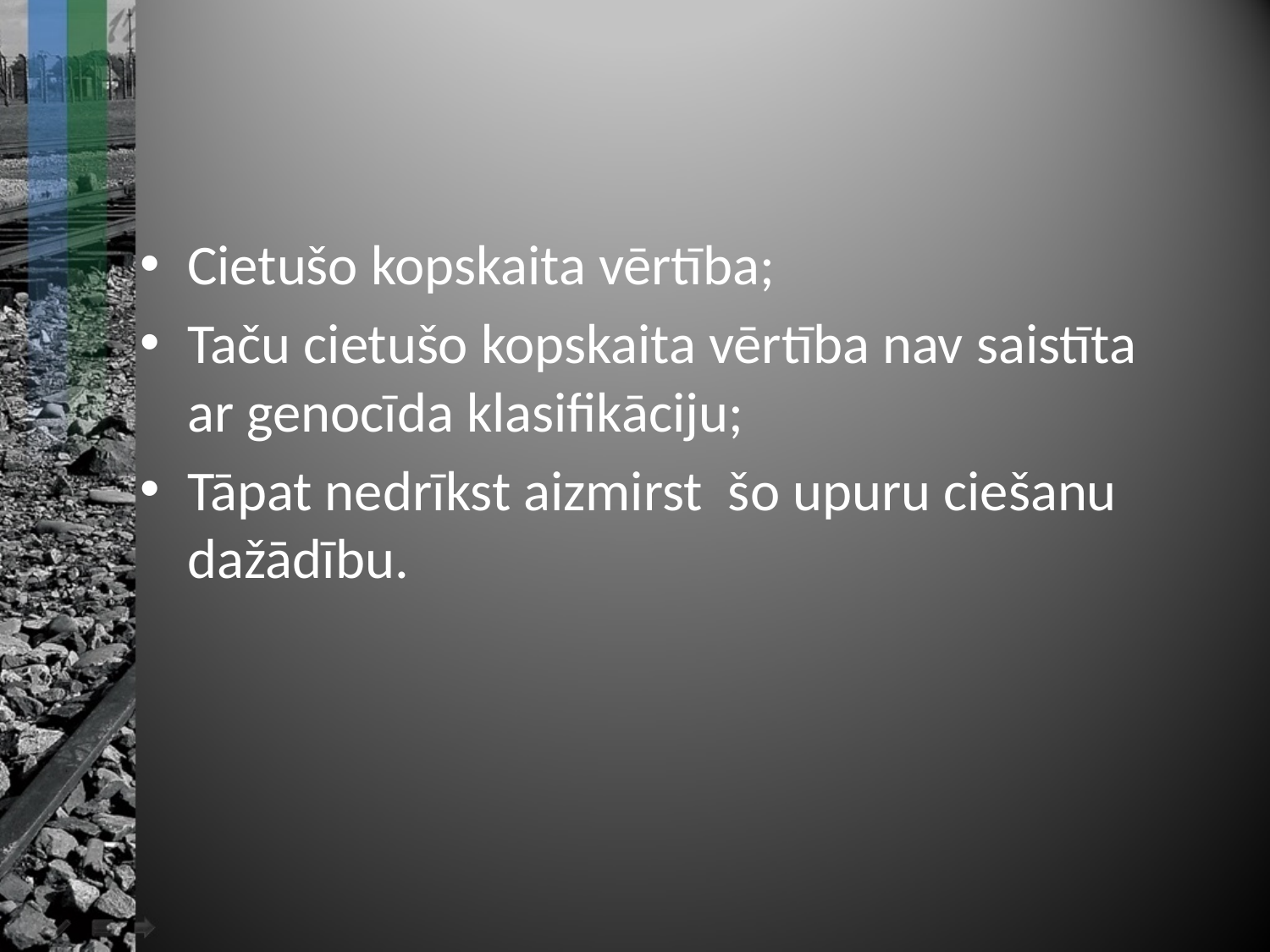

Cietušo kopskaita vērtība;
Taču cietušo kopskaita vērtība nav saistīta ar genocīda klasifikāciju;
Tāpat nedrīkst aizmirst  šo upuru ciešanu dažādību.